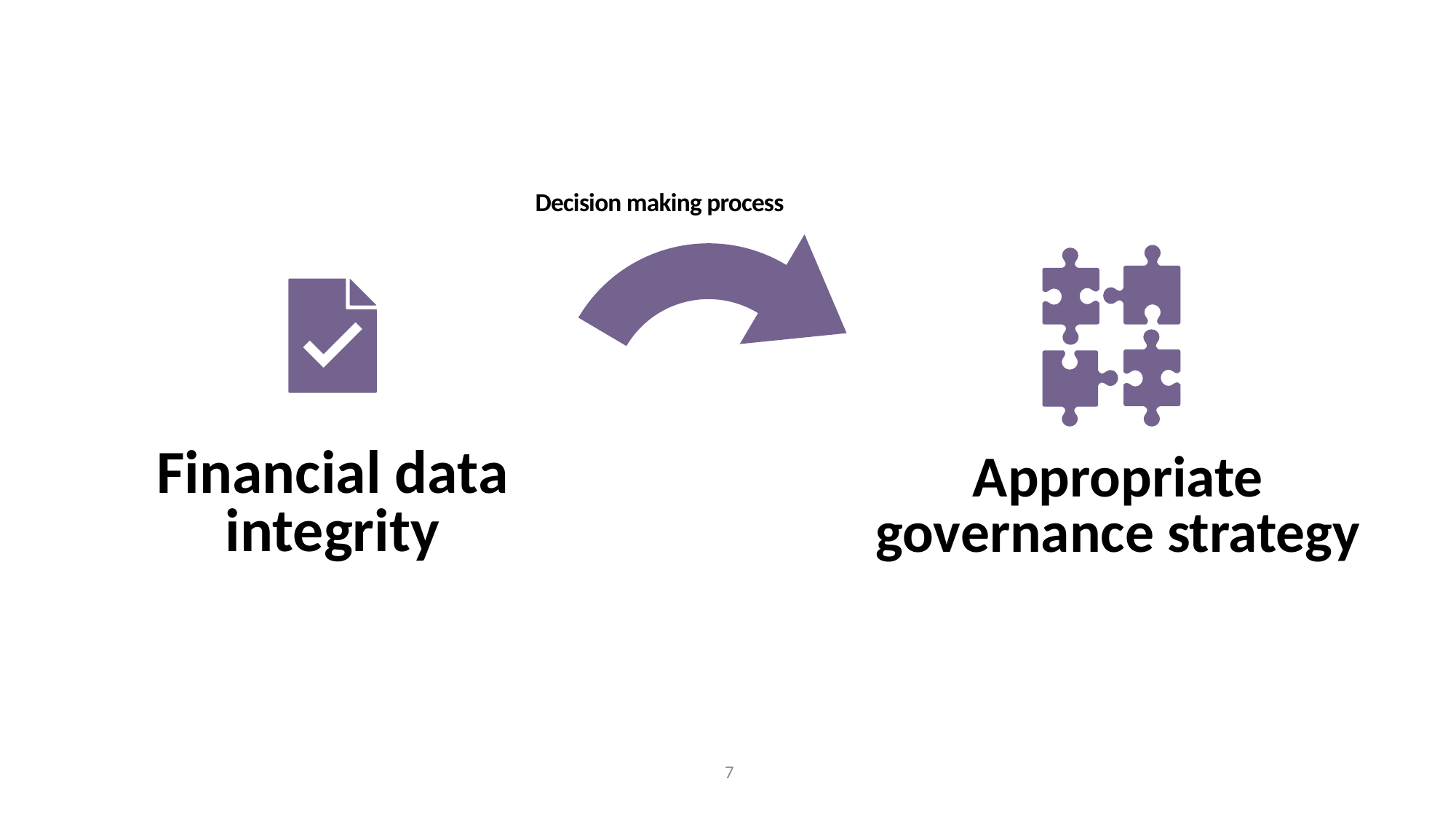

Decision making process

Financial data integrity
Appropriate governance strategy
7